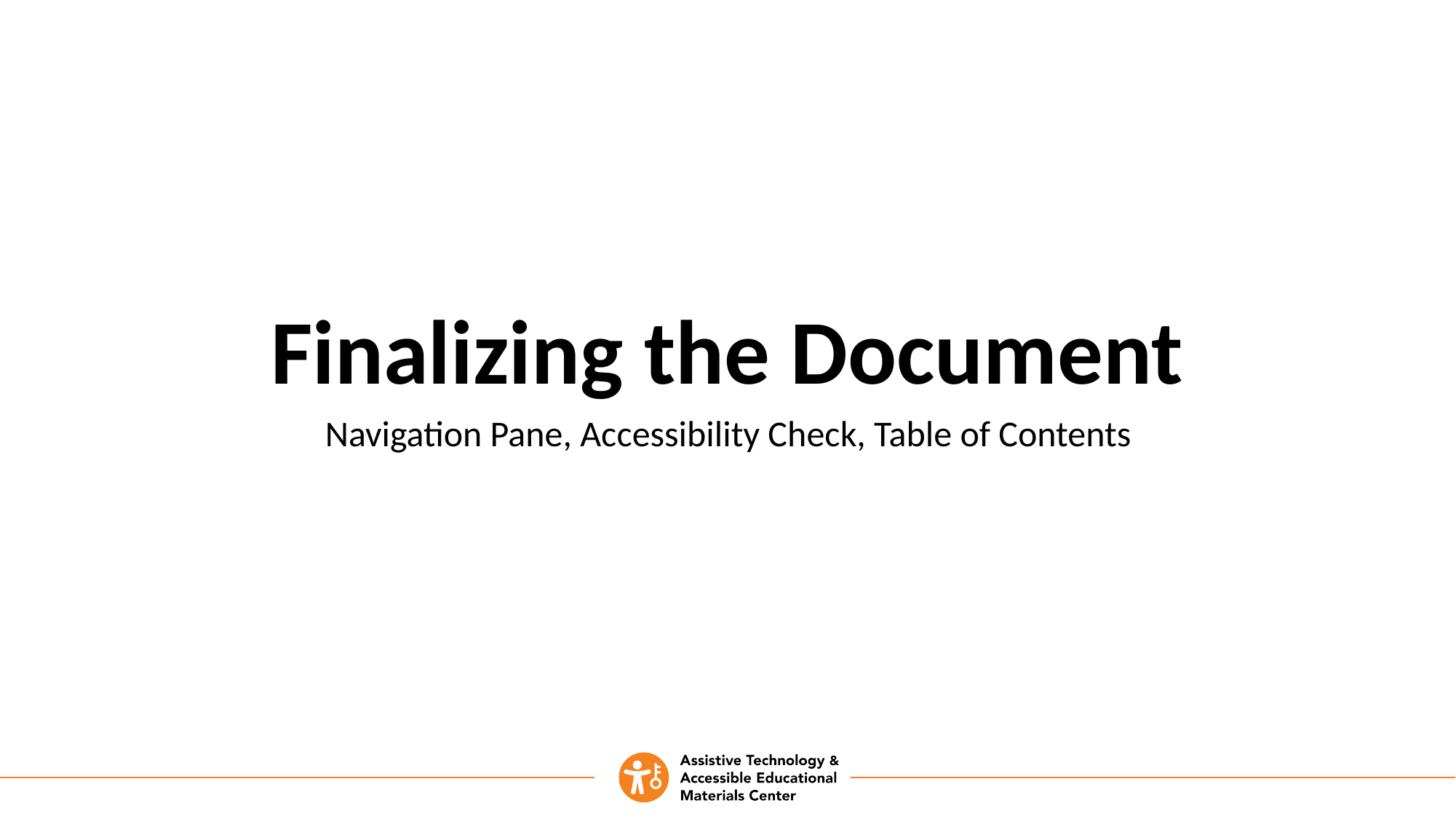

# Finalizing the Document
Navigation Pane, Accessibility Check, Table of Contents